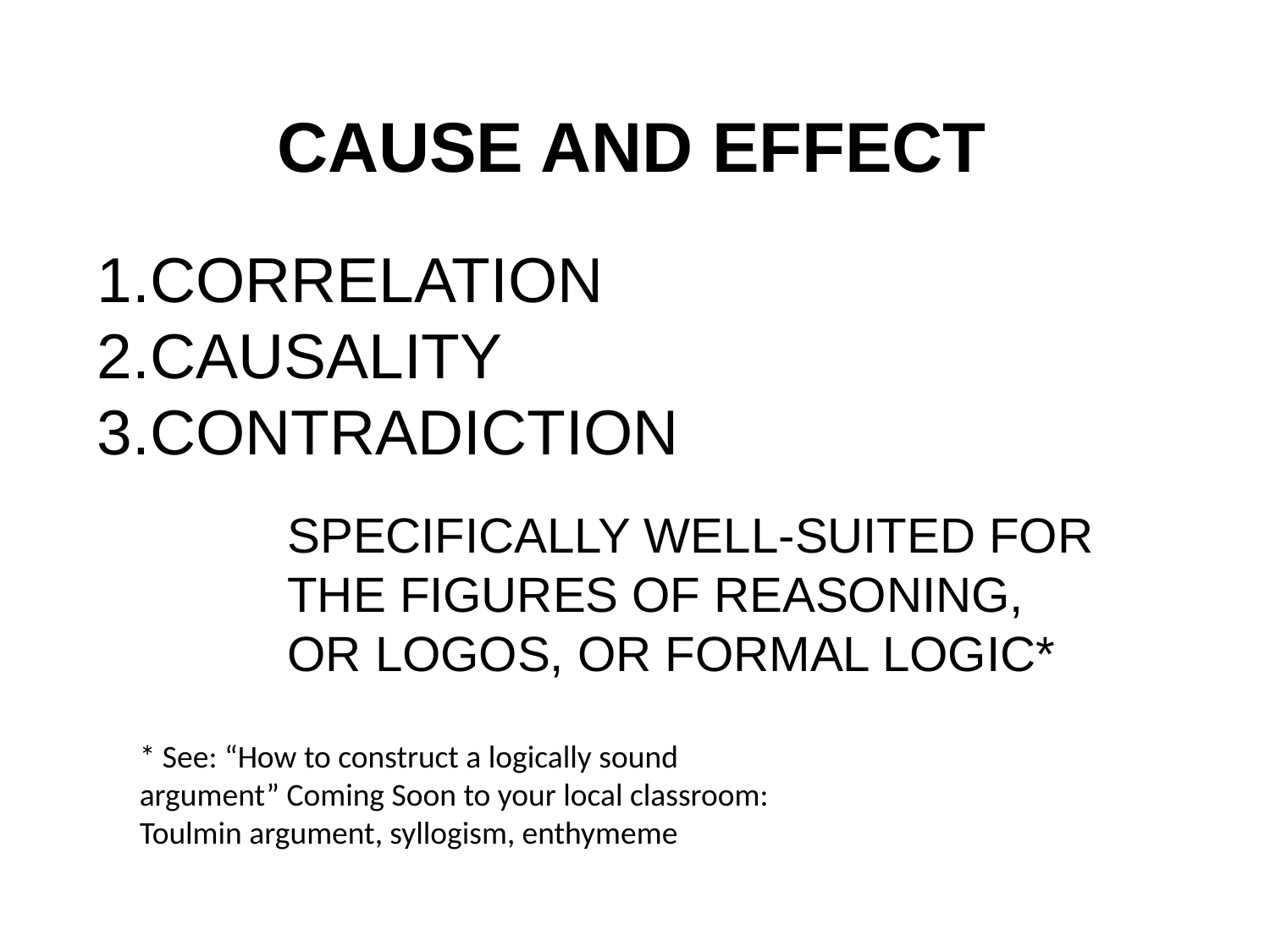

CAUSE AND EFFECT
CORRELATION
CAUSALITY
CONTRADICTION
SPECIFICALLY WELL-SUITED FOR THE FIGURES OF REASONING, OR LOGOS, OR FORMAL LOGIC*
* See: “How to construct a logically sound argument” Coming Soon to your local classroom: Toulmin argument, syllogism, enthymeme